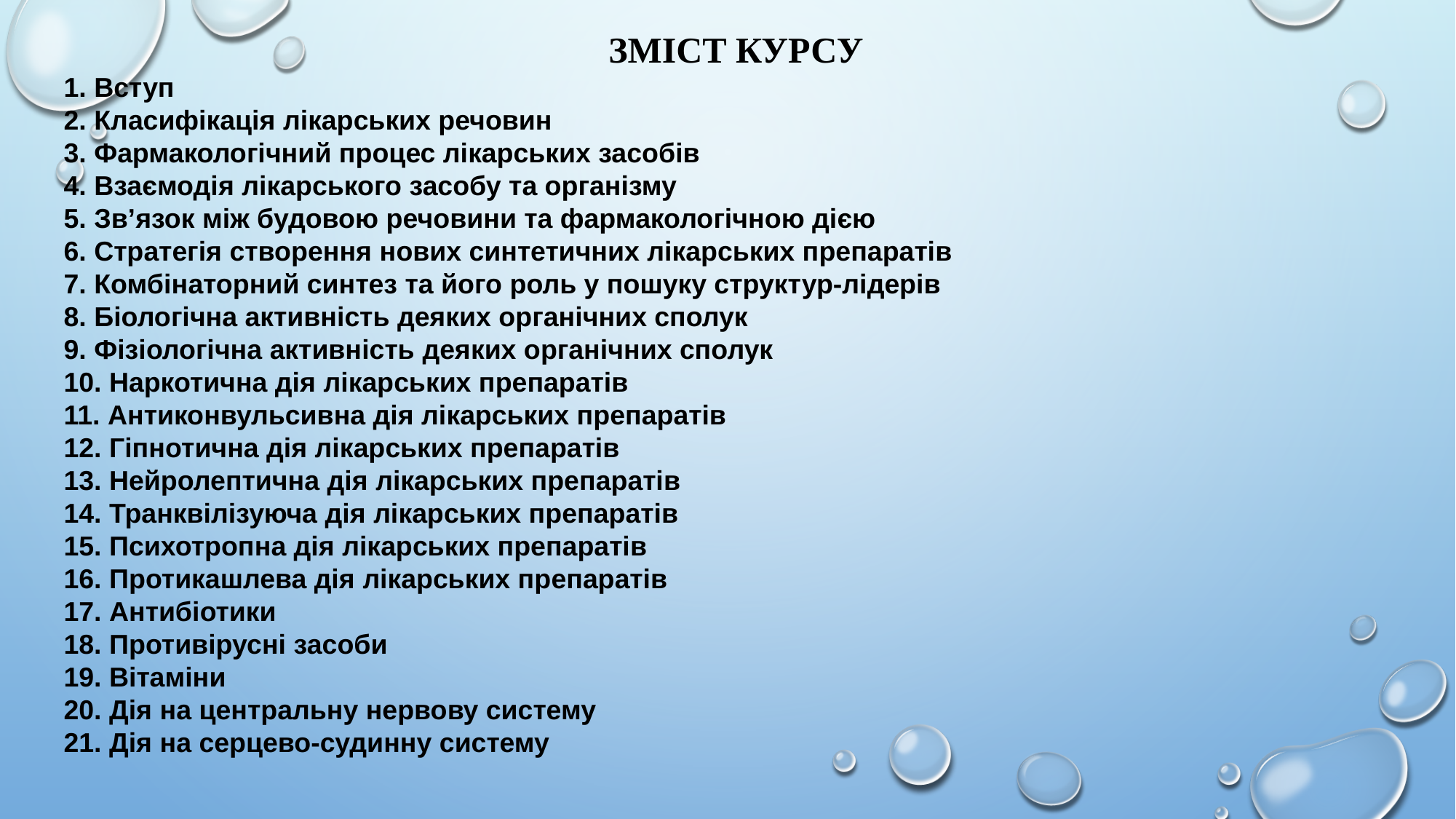

ЗМІСТ КУРСУ
1. Вступ
2. Класифікація лікарських речовин
3. Фармакологічний процес лікарських засобів
4. Взаємодія лікарського засобу та організму
5. Зв’язок між будовою речовини та фармакологічною дією
6. Стратегія створення нових синтетичних лікарських препаратів
7. Комбінаторний синтез та його роль у пошуку структур-лідерів
8. Біологічна активність деяких органічних сполук
9. Фізіологічна активність деяких органічних сполук
10. Наркотична дія лікарських препаратів
11. Антиконвульсивна дія лікарських препаратів
12. Гіпнотична дія лікарських препаратів
13. Нейролептична дія лікарських препаратів
14. Транквілізуюча дія лікарських препаратів
15. Психотропна дія лікарських препаратів
16. Протикашлева дія лікарських препаратів
17. Антибіотики
18. Противірусні засоби
19. Вітаміни
20. Дія на центральну нервову систему
21. Дія на серцево-судинну систему